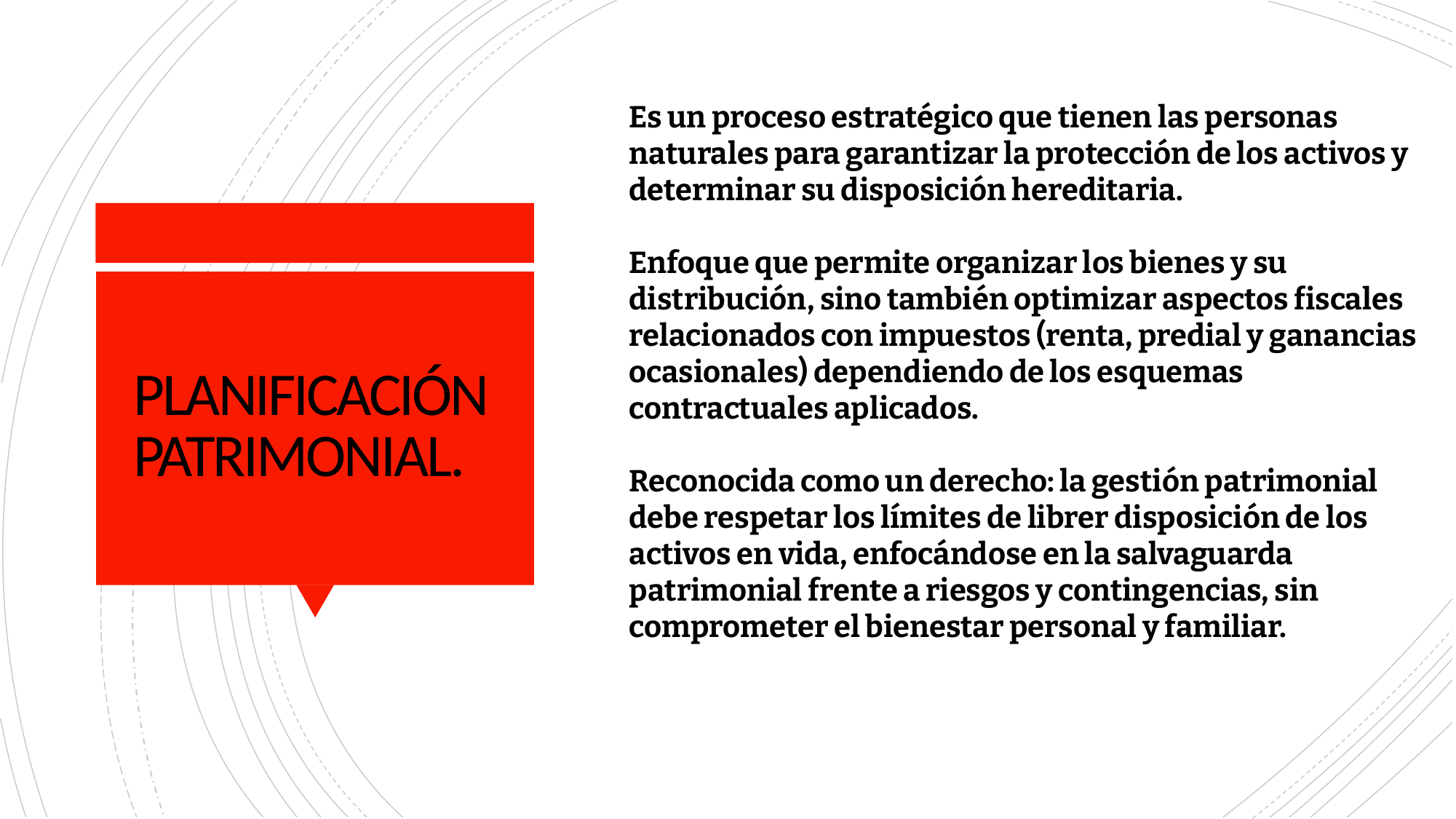

Es un proceso estratégico que tienen las personas naturales para garantizar la protección de los activos y determinar su disposición hereditaria.

Enfoque que permite organizar los bienes y su distribución, sino también optimizar aspectos fiscales relacionados con impuestos (renta, predial y ganancias ocasionales) dependiendo de los esquemas contractuales aplicados.

Reconocida como un derecho: la gestión patrimonial debe respetar los límites de librer disposición de los activos en vida, enfocándose en la salvaguarda patrimonial frente a riesgos y contingencias, sin comprometer el bienestar personal y familiar.
# PLANIFICACIÓN PATRIMONIAL.